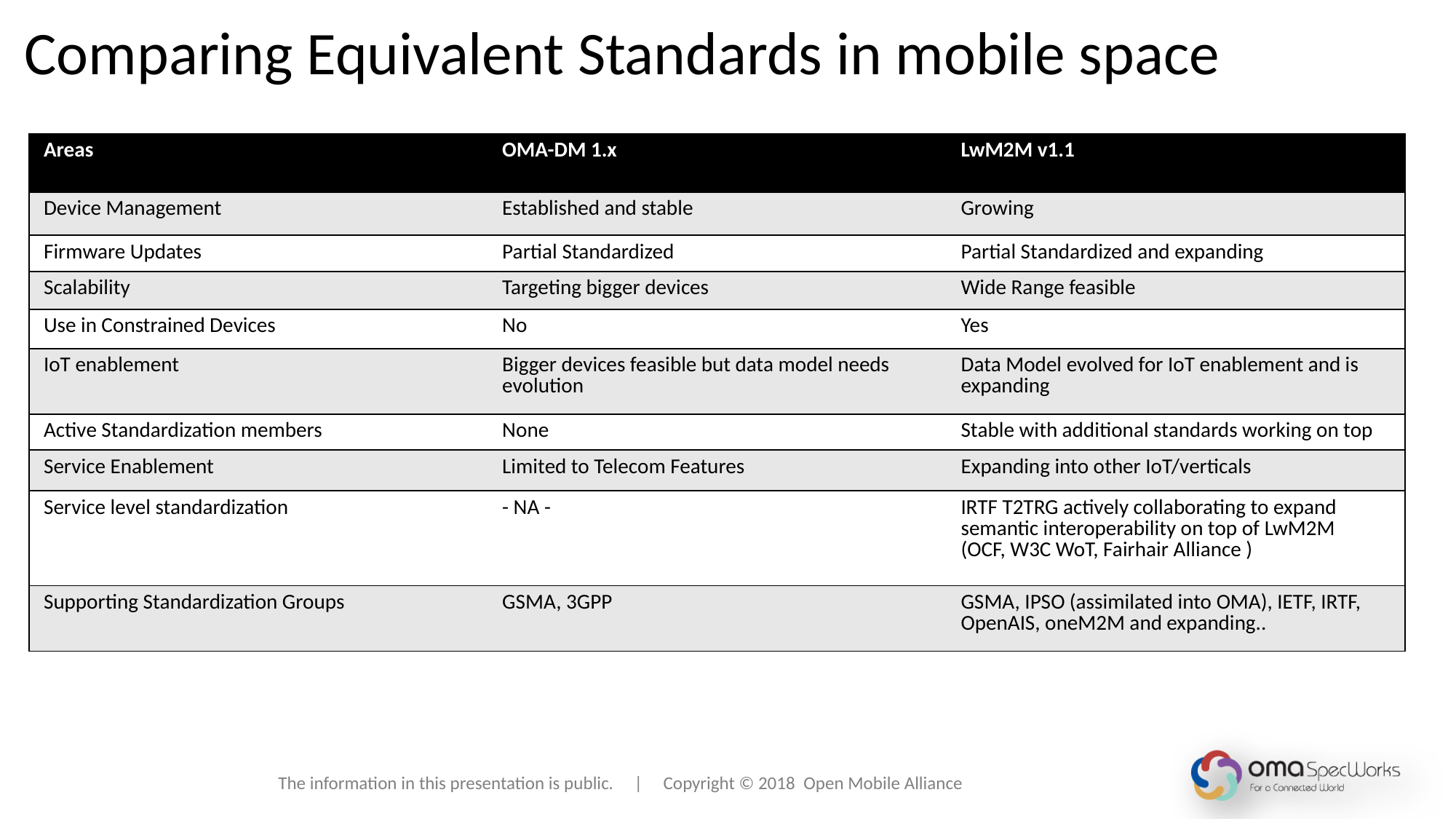

Comparing Equivalent Standards in mobile space
| Areas | OMA-DM 1.x | LwM2M v1.1 |
| --- | --- | --- |
| Device Management | Established and stable | Growing |
| Firmware Updates | Partial Standardized | Partial Standardized and expanding |
| Scalability | Targeting bigger devices | Wide Range feasible |
| Use in Constrained Devices | No | Yes |
| IoT enablement | Bigger devices feasible but data model needs evolution | Data Model evolved for IoT enablement and is expanding |
| Active Standardization members | None | Stable with additional standards working on top |
| Service Enablement | Limited to Telecom Features | Expanding into other IoT/verticals |
| Service level standardization | - NA - | IRTF T2TRG actively collaborating to expand semantic interoperability on top of LwM2M (OCF, W3C WoT, Fairhair Alliance ) |
| Supporting Standardization Groups | GSMA, 3GPP | GSMA, IPSO (assimilated into OMA), IETF, IRTF, OpenAIS, oneM2M and expanding.. |